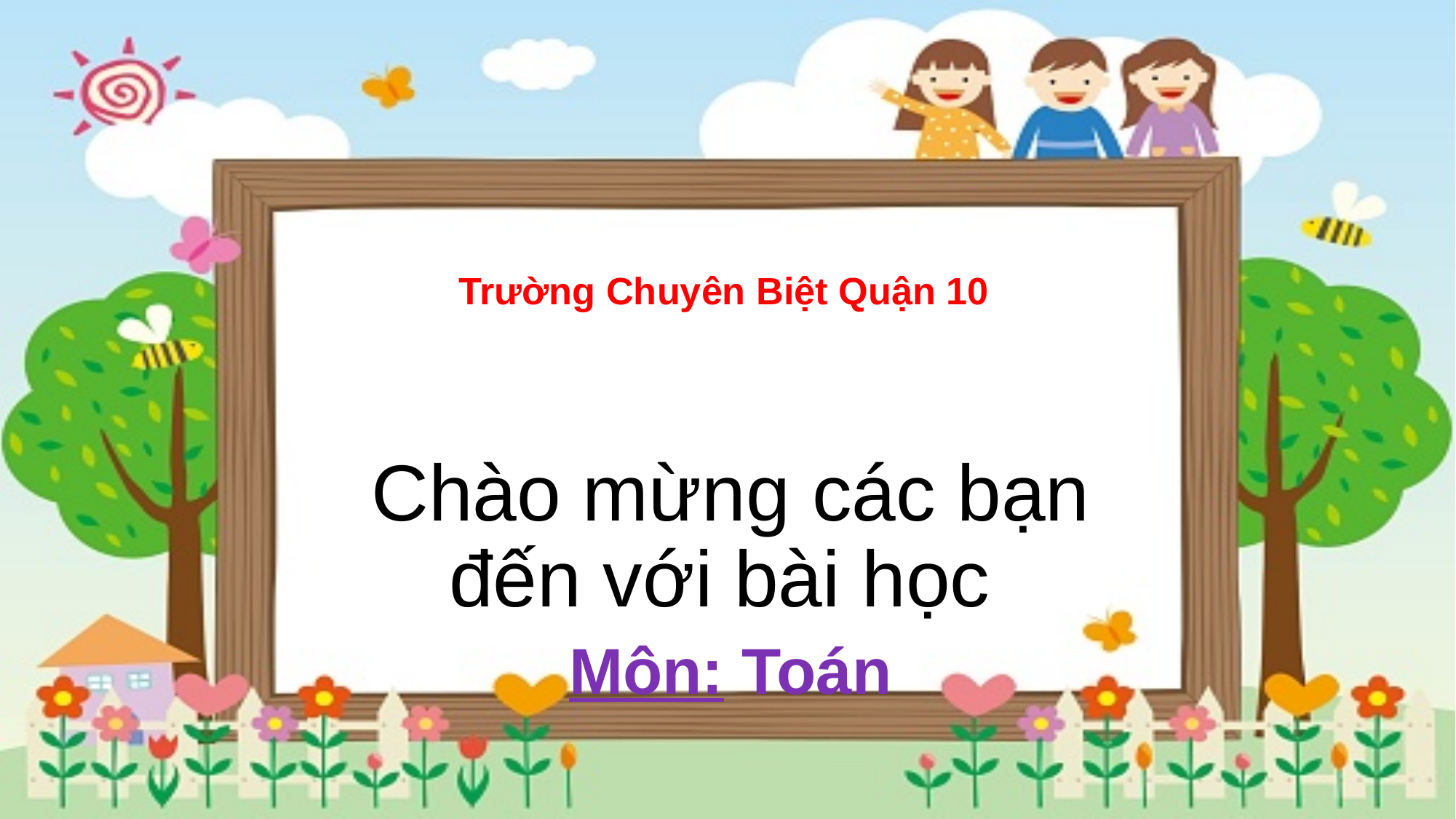

# Trường Chuyên Biệt Quận 10

Chào mừng các bạn đến với bài học
Môn: Toán